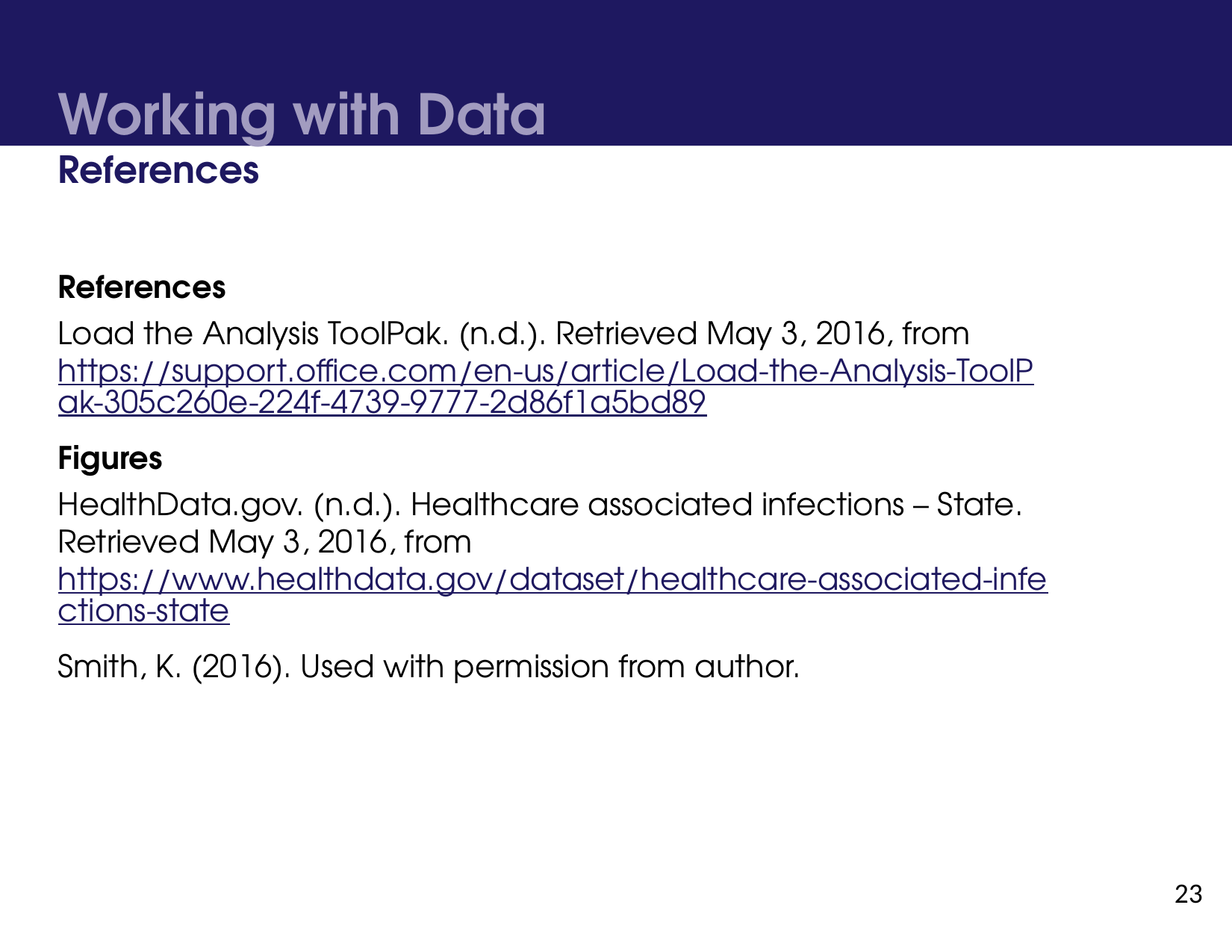

# Working with Data References
References
Load the Analysis ToolPak. (n.d.). Retrieved May 3, 2016, from https://support.office.com/en-us/article/Load-the-Analysis-ToolPak-305c260e-224f-4739-9777-2d86f1a5bd89
Figures
HealthData.gov. (n.d.). Healthcare associated infections – State. Retrieved May 3, 2016, from https://www.healthdata.gov/dataset/healthcare-associated-infections-state
Smith, K. (2016). Used with permission from author.

23